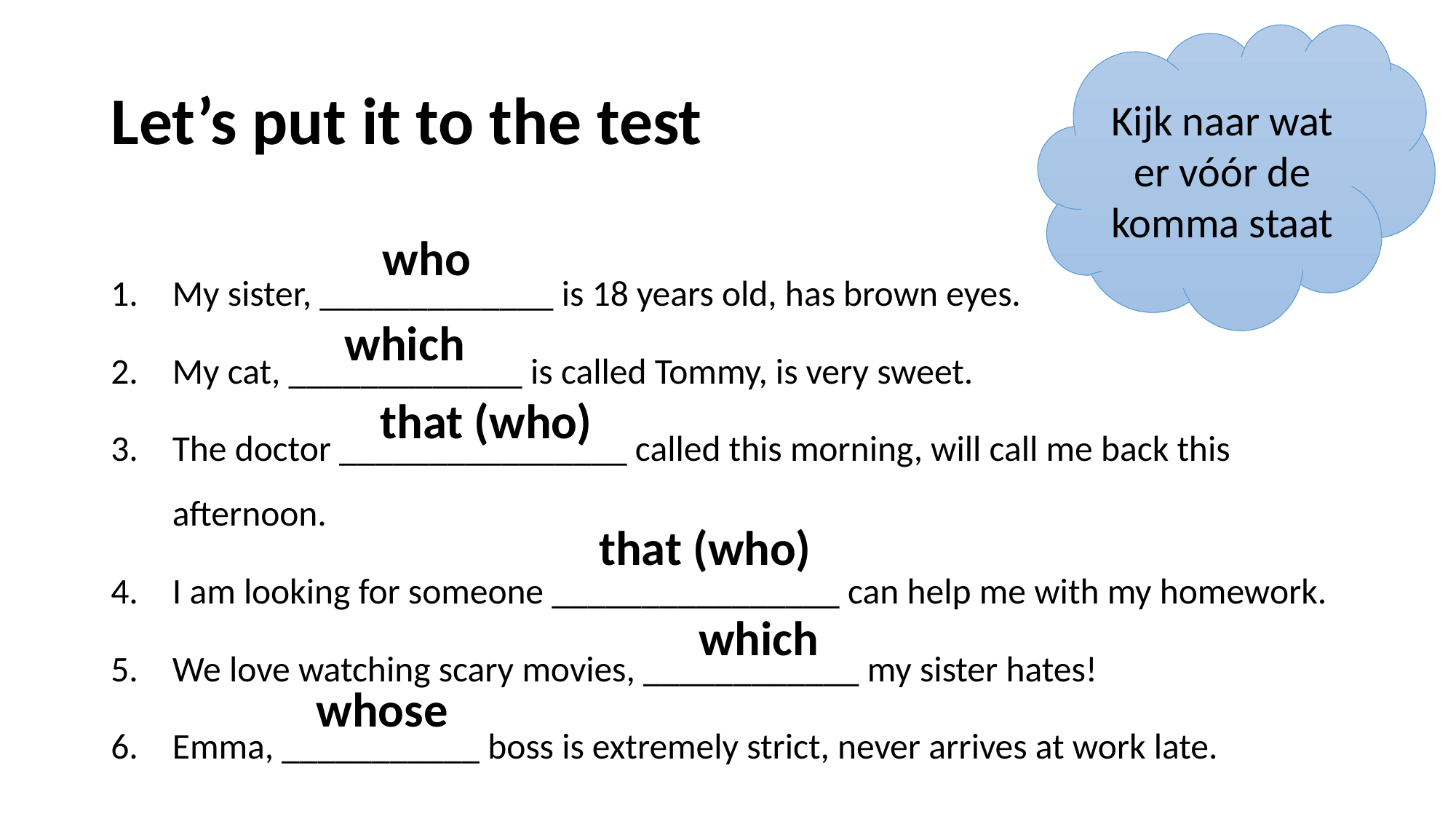

Kijk naar wat er vóór de komma staat
# Let’s put it to the test
who
My sister, _____________ is 18 years old, has brown eyes.
My cat, _____________ is called Tommy, is very sweet.
The doctor ________________ called this morning, will call me back this afternoon.
I am looking for someone ________________ can help me with my homework.
We love watching scary movies, ____________ my sister hates!
Emma, ___________ boss is extremely strict, never arrives at work late.

which
that (who)
that (who)
which
whose